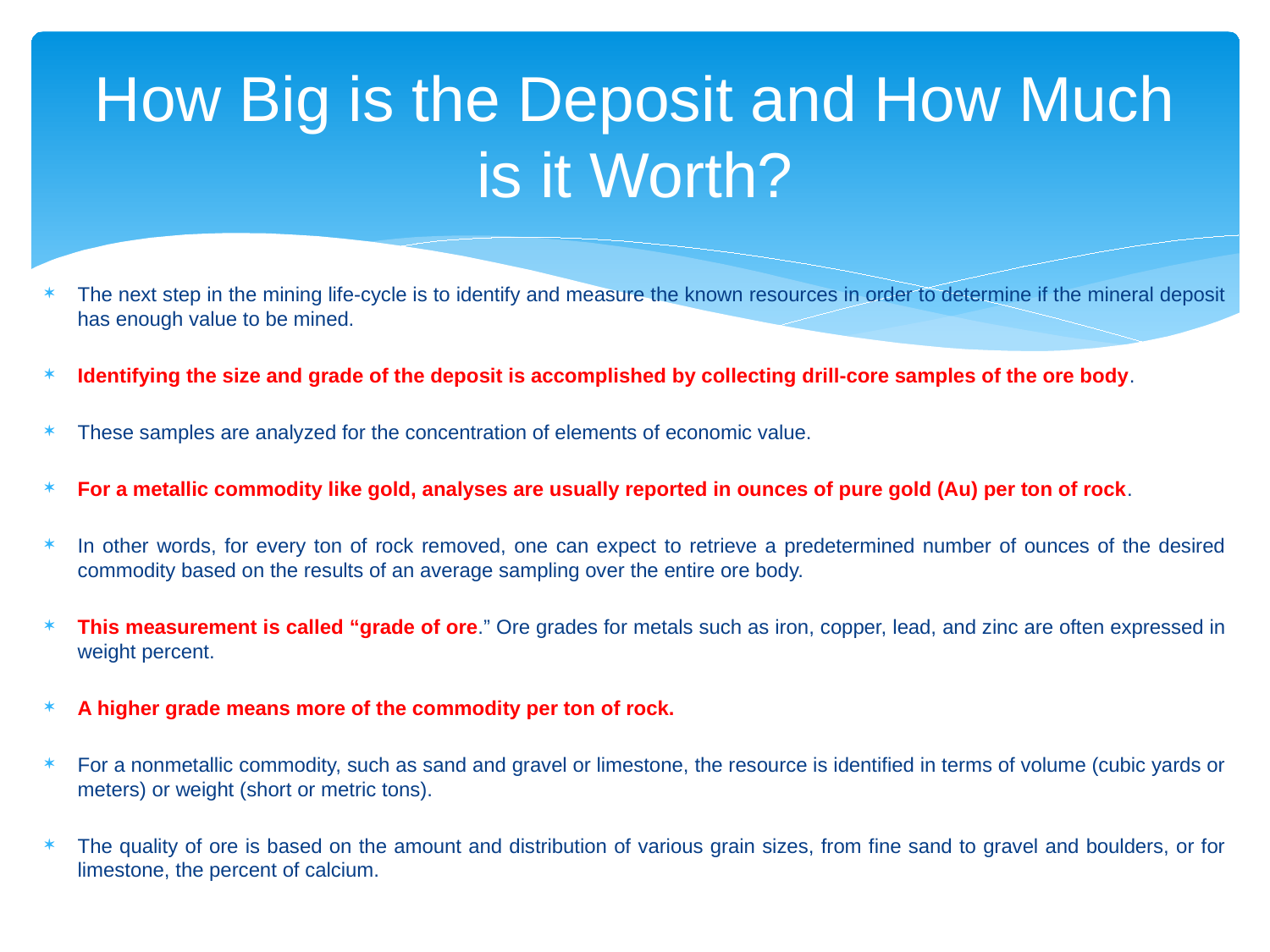

# How Big is the Deposit and How Much is it Worth?
The next step in the mining life-cycle is to identify and measure the known resources in order to determine if the mineral deposit has enough value to be mined.

Identifying the size and grade of the deposit is accomplished by collecting drill-core samples of the ore body.

These samples are analyzed for the concentration of elements of economic value.

For a metallic commodity like gold, analyses are usually reported in ounces of pure gold (Au) per ton of rock.

In other words, for every ton of rock removed, one can expect to retrieve a predetermined number of ounces of the desired commodity based on the results of an average sampling over the entire ore body.

This measurement is called “grade of ore.” Ore grades for metals such as iron, copper, lead, and zinc are often expressed in weight percent.

A higher grade means more of the commodity per ton of rock.

For a nonmetallic commodity, such as sand and gravel or limestone, the resource is identified in terms of volume (cubic yards or meters) or weight (short or metric tons).

The quality of ore is based on the amount and distribution of various grain sizes, from fine sand to gravel and boulders, or for limestone, the percent of calcium.